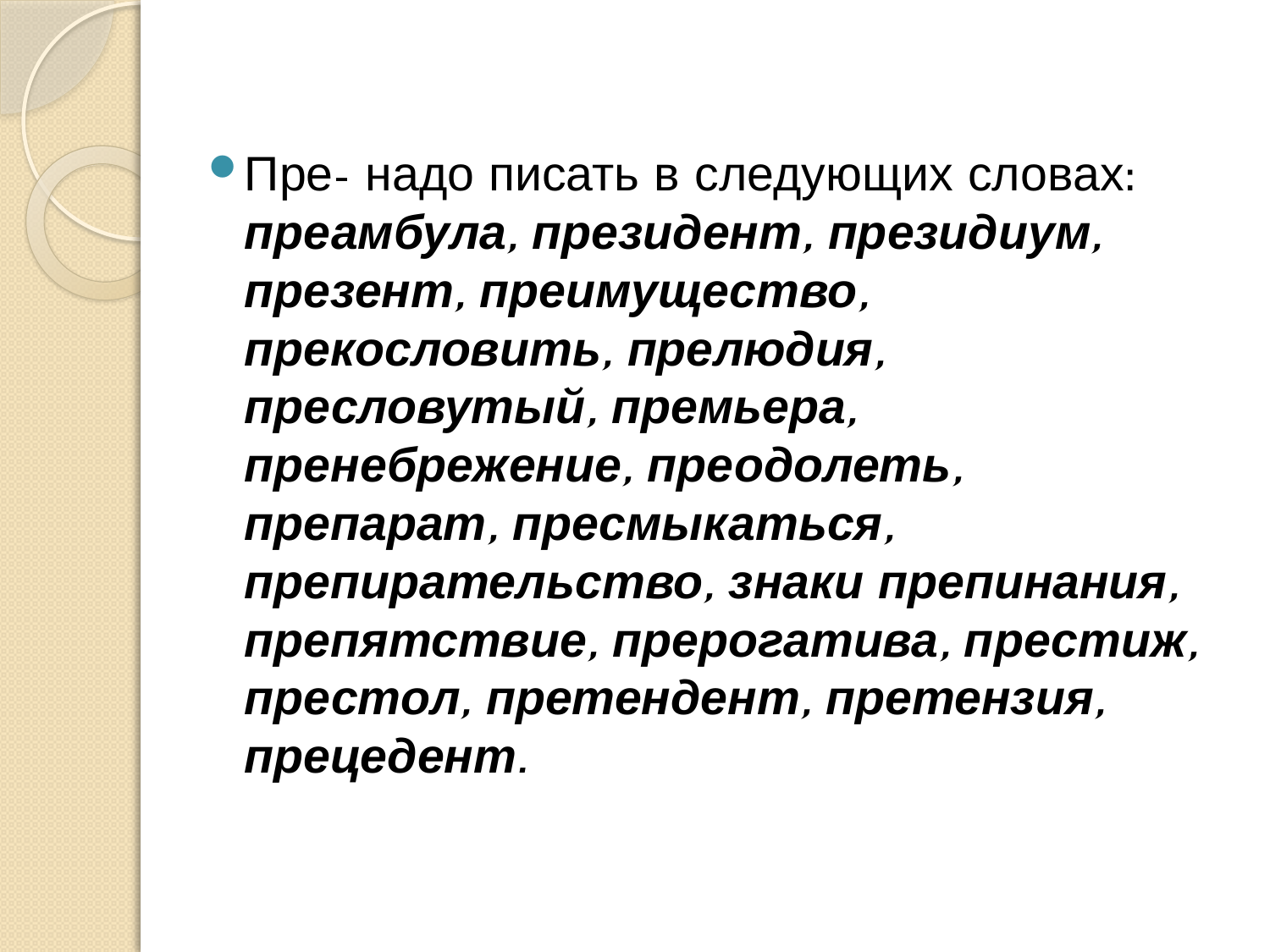

Пре- надо писать в следующих словах: преамбула, президент, президиум, презент, преимущество, прекословить, прелюдия, пресловутый, премьера, пренебрежение, преодолеть, препарат, пресмыкаться, препирательство, знаки препинания, препятствие, прерогатива, престиж, престол, претендент, претензия, прецедент.